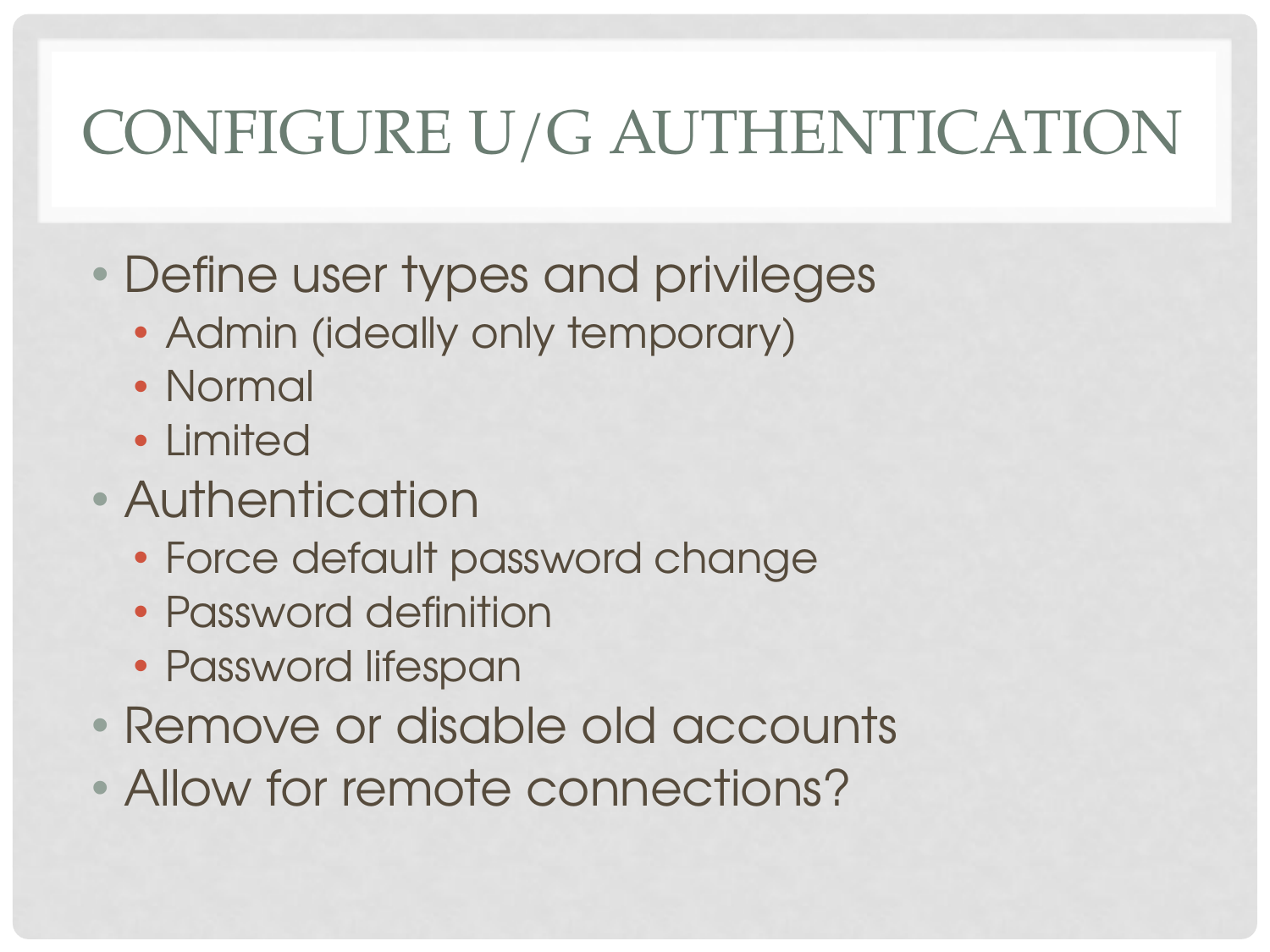

# Configure U/G Authentication
Define user types and privileges
Admin (ideally only temporary)
Normal
Limited
Authentication
Force default password change
Password definition
Password lifespan
Remove or disable old accounts
Allow for remote connections?